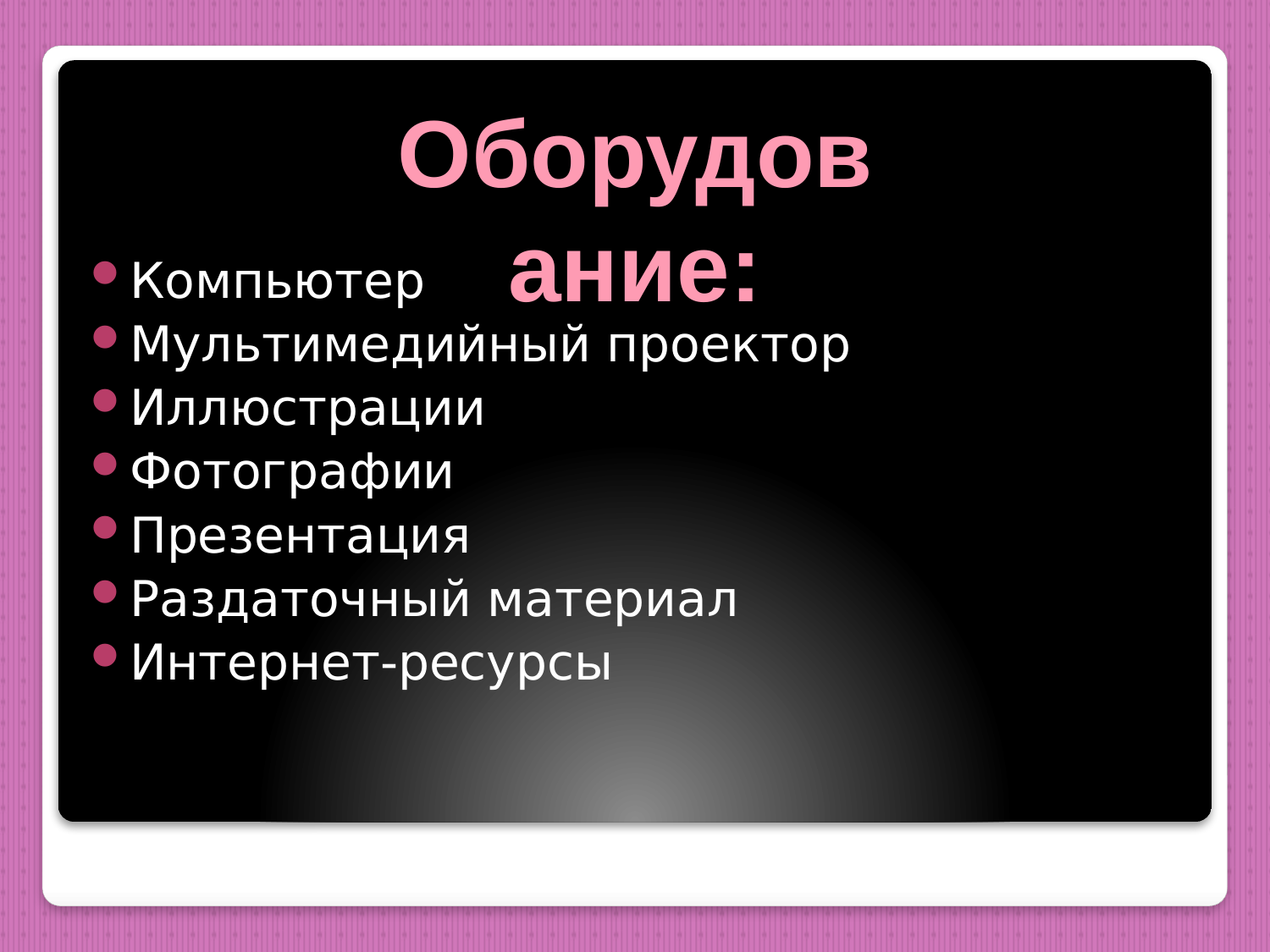

Оборудование:
Компьютер
Мультимедийный проектор
Иллюстрации
Фотографии
Презентация
Раздаточный материал
Интернет-ресурсы